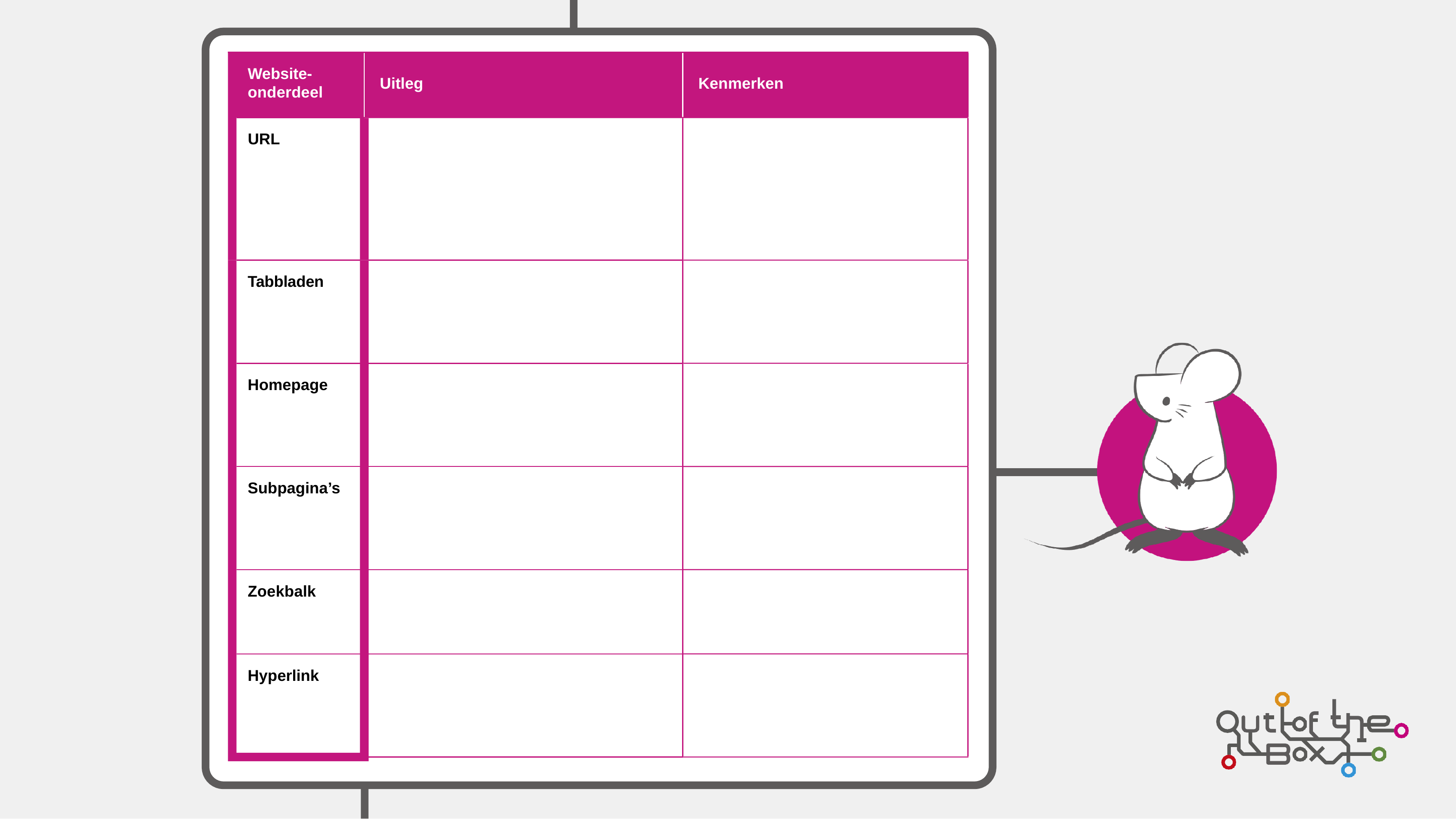

Website-  onderdeel
Uitleg
Kenmerken
URL
Tabbladen

Homepage

Subpagina’s
Zoekbalk
Hyperlink